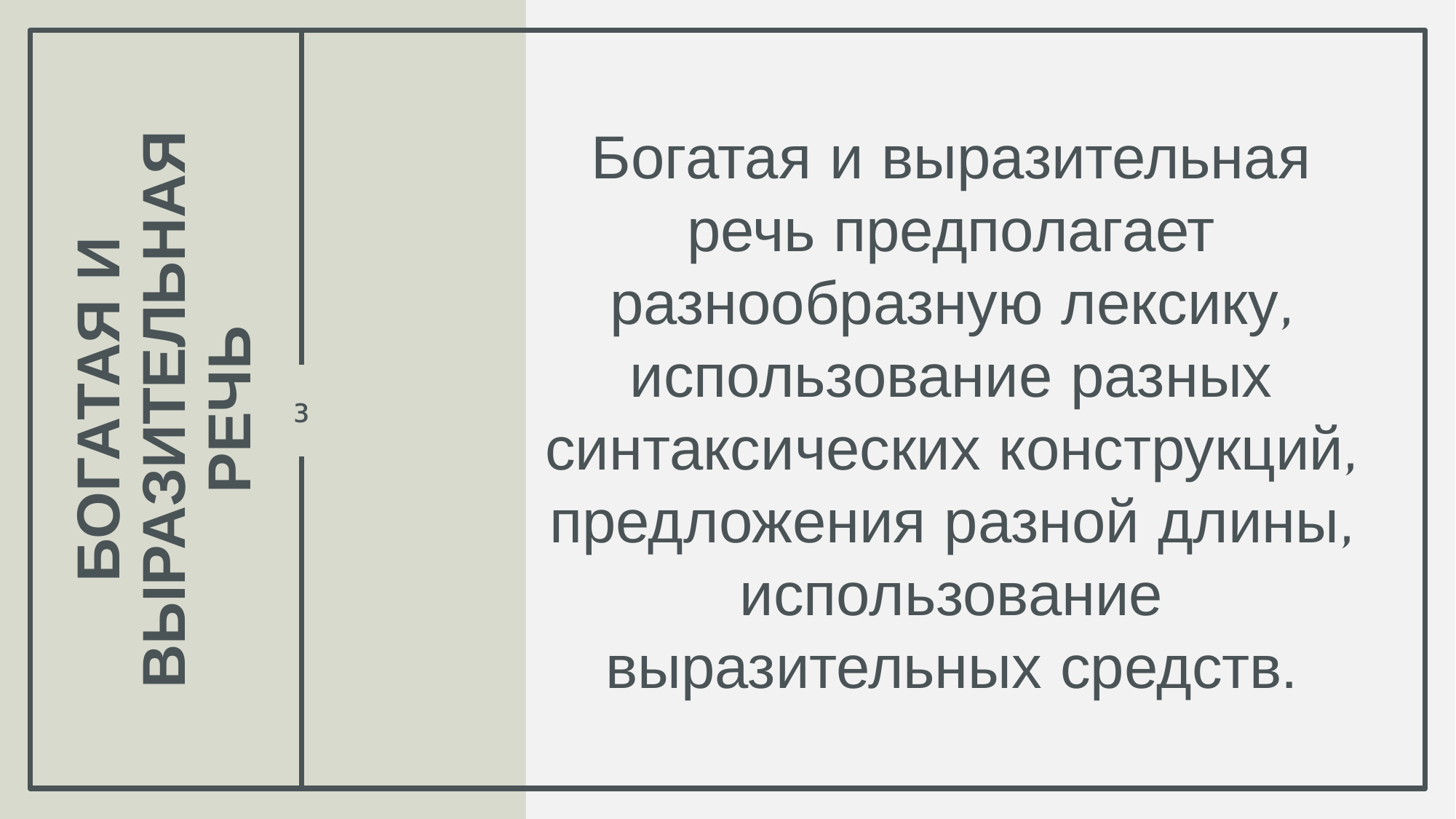

Богатая и выразительная речь предполагает разнообразную лексику, использование разных синтаксических конструкций, предложения разной длины, использование выразительных средств.
# Богатая и выразительная речь
3